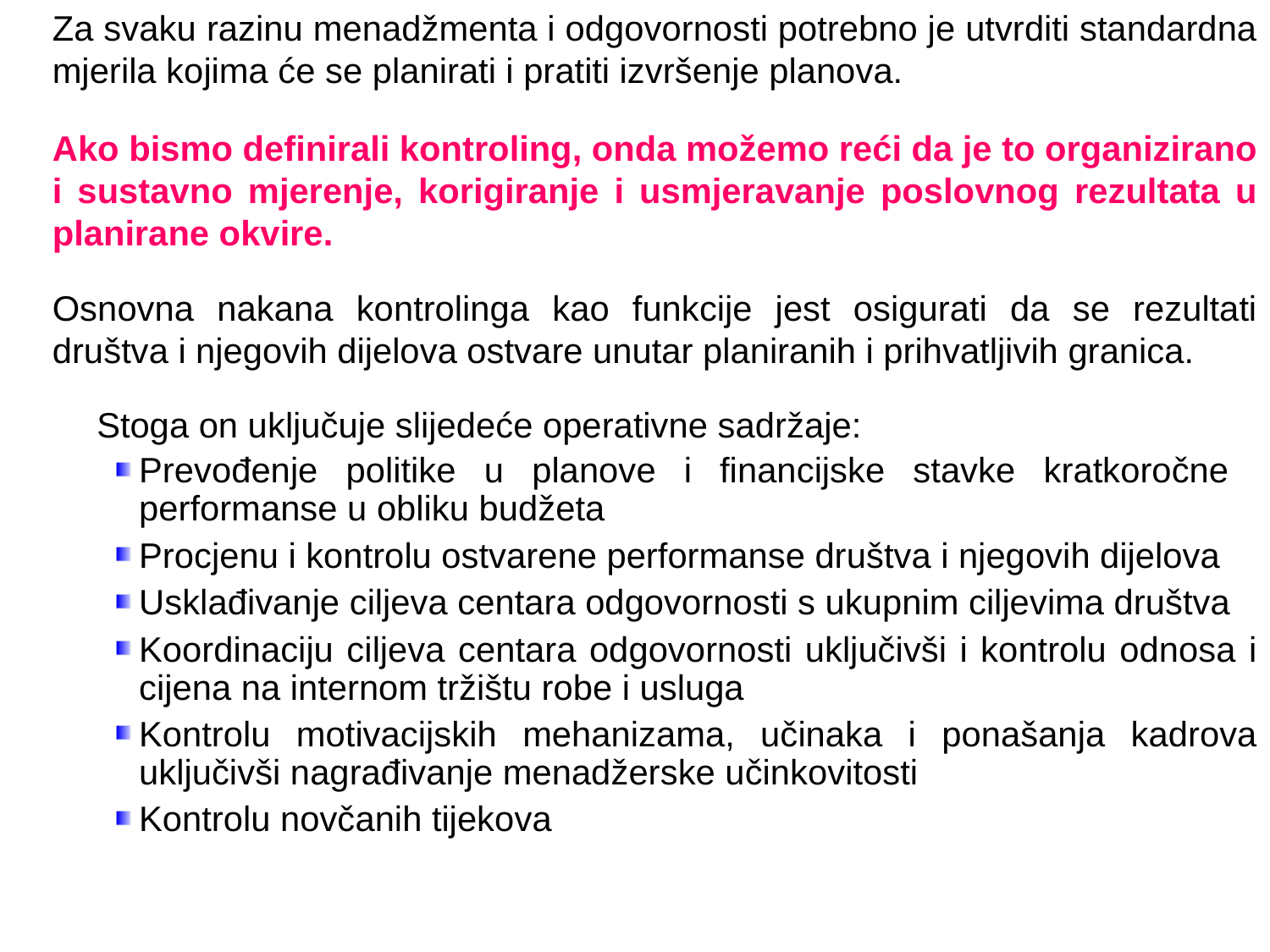

Za svaku razinu menadžmenta i odgovornosti potrebno je utvrditi standardna mjerila kojima će se planirati i pratiti izvršenje planova.
Ako bismo definirali kontroling, onda možemo reći da je to organizirano i sustavno mjerenje, korigiranje i usmjeravanje poslovnog rezultata u planirane okvire.
Osnovna nakana kontrolinga kao funkcije jest osigurati da se rezultati društva i njegovih dijelova ostvare unutar planiranih i prihvatljivih granica.
     Stoga on uključuje slijedeće operativne sadržaje:
Prevođenje politike u planove i financijske stavke kratkoročne  performanse u obliku budžeta
Procjenu i kontrolu ostvarene performanse društva i njegovih dijelova
Usklađivanje ciljeva centara odgovornosti s ukupnim ciljevima društva
Koordinaciju ciljeva centara odgovornosti uključivši i kontrolu odnosa i cijena na internom tržištu robe i usluga
Kontrolu motivacijskih mehanizama, učinaka i ponašanja kadrova uključivši nagrađivanje menadžerske učinkovitosti
Kontrolu novčanih tijekova